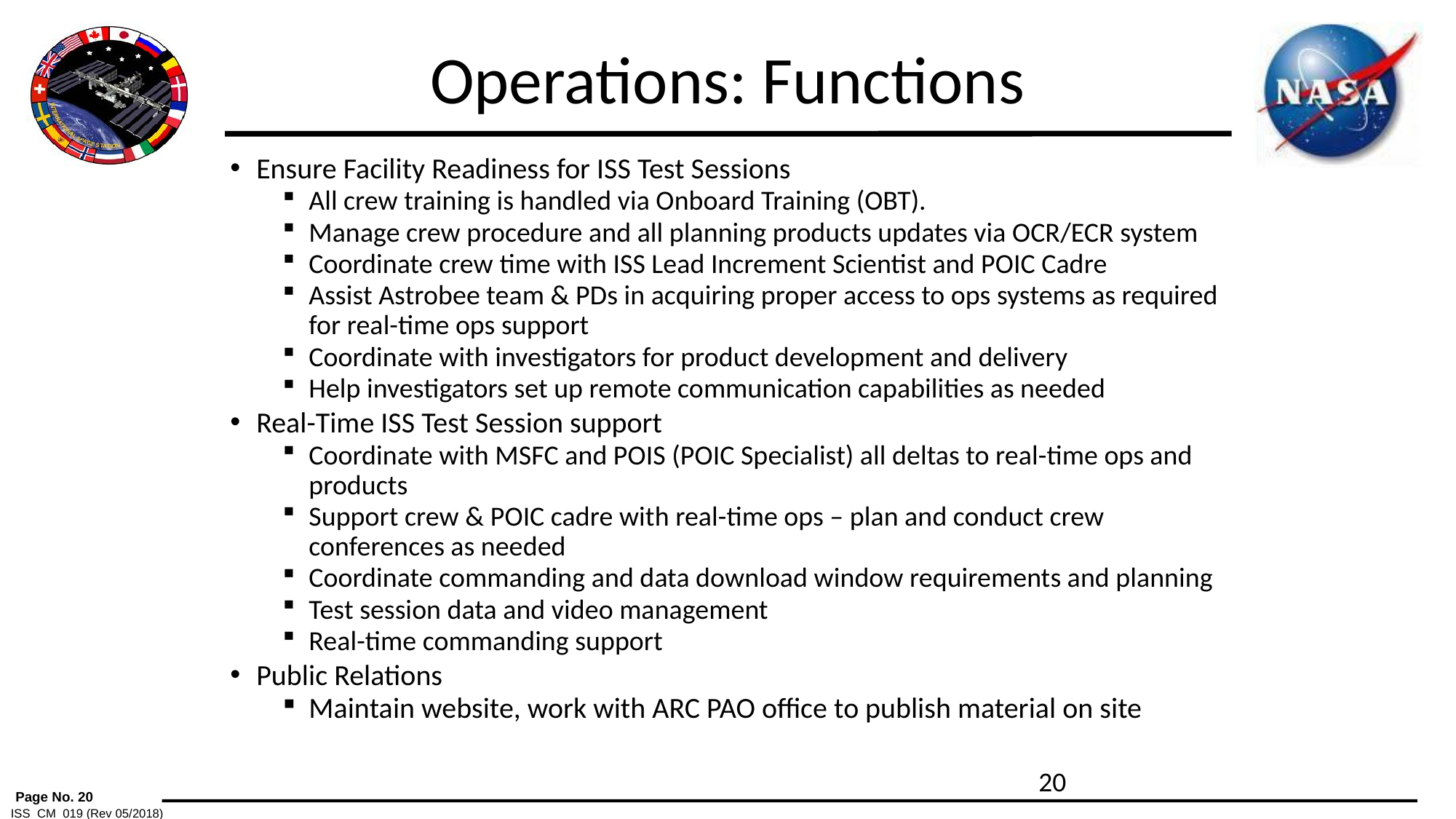

# Operations: Functions
Ensure Facility Readiness for ISS Test Sessions
All crew training is handled via Onboard Training (OBT).
Manage crew procedure and all planning products updates via OCR/ECR system
Coordinate crew time with ISS Lead Increment Scientist and POIC Cadre
Assist Astrobee team & PDs in acquiring proper access to ops systems as required for real-time ops support
Coordinate with investigators for product development and delivery
Help investigators set up remote communication capabilities as needed
Real-Time ISS Test Session support
Coordinate with MSFC and POIS (POIC Specialist) all deltas to real-time ops and products
Support crew & POIC cadre with real-time ops – plan and conduct crew conferences as needed
Coordinate commanding and data download window requirements and planning
Test session data and video management
Real-time commanding support
Public Relations
Maintain website, work with ARC PAO office to publish material on site

20